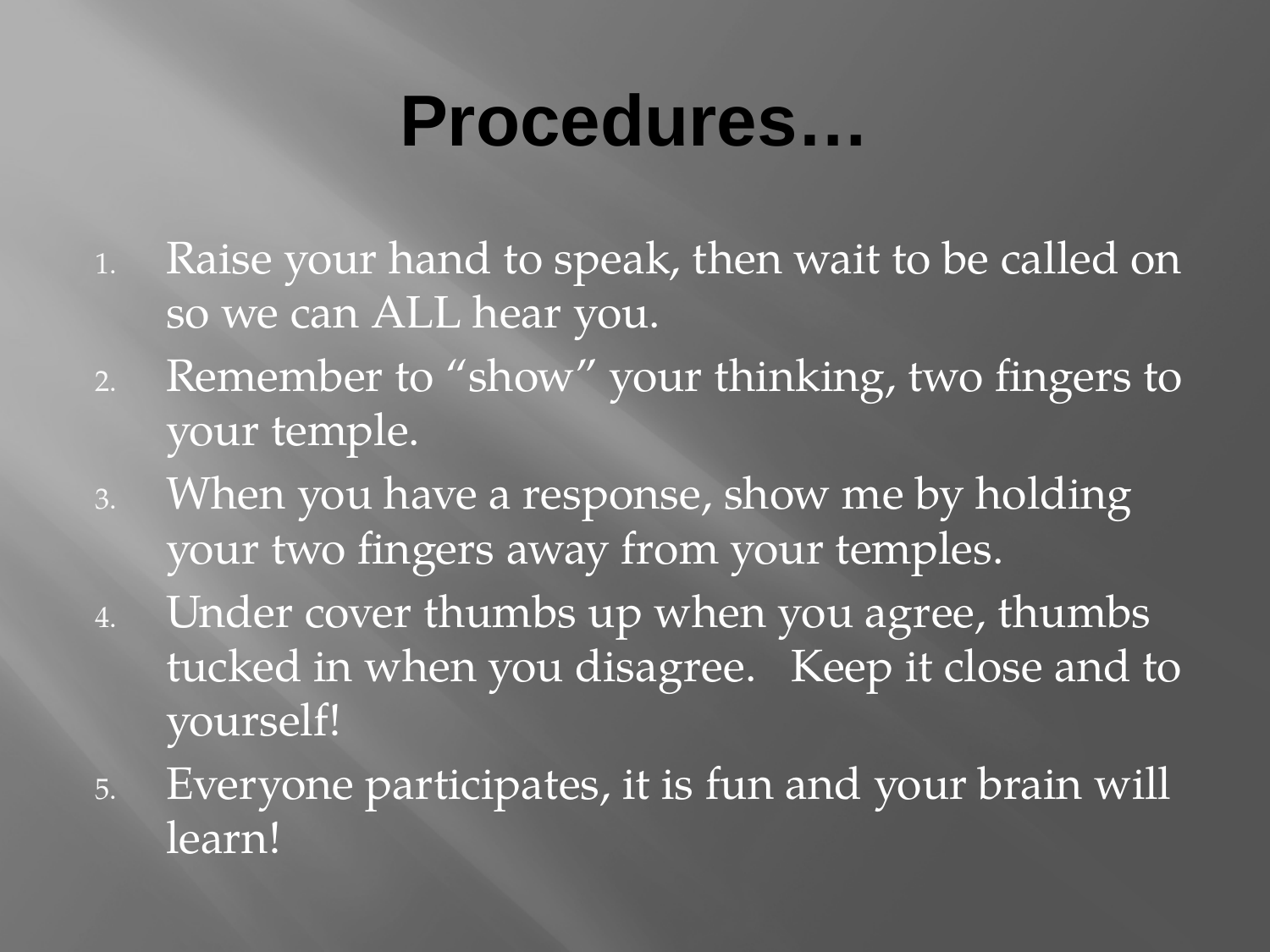

# Procedures…
Raise your hand to speak, then wait to be called on so we can ALL hear you.
Remember to “show” your thinking, two fingers to your temple.
When you have a response, show me by holding your two fingers away from your temples.
Under cover thumbs up when you agree, thumbs tucked in when you disagree.   Keep it close and to yourself!
Everyone participates, it is fun and your brain will learn!